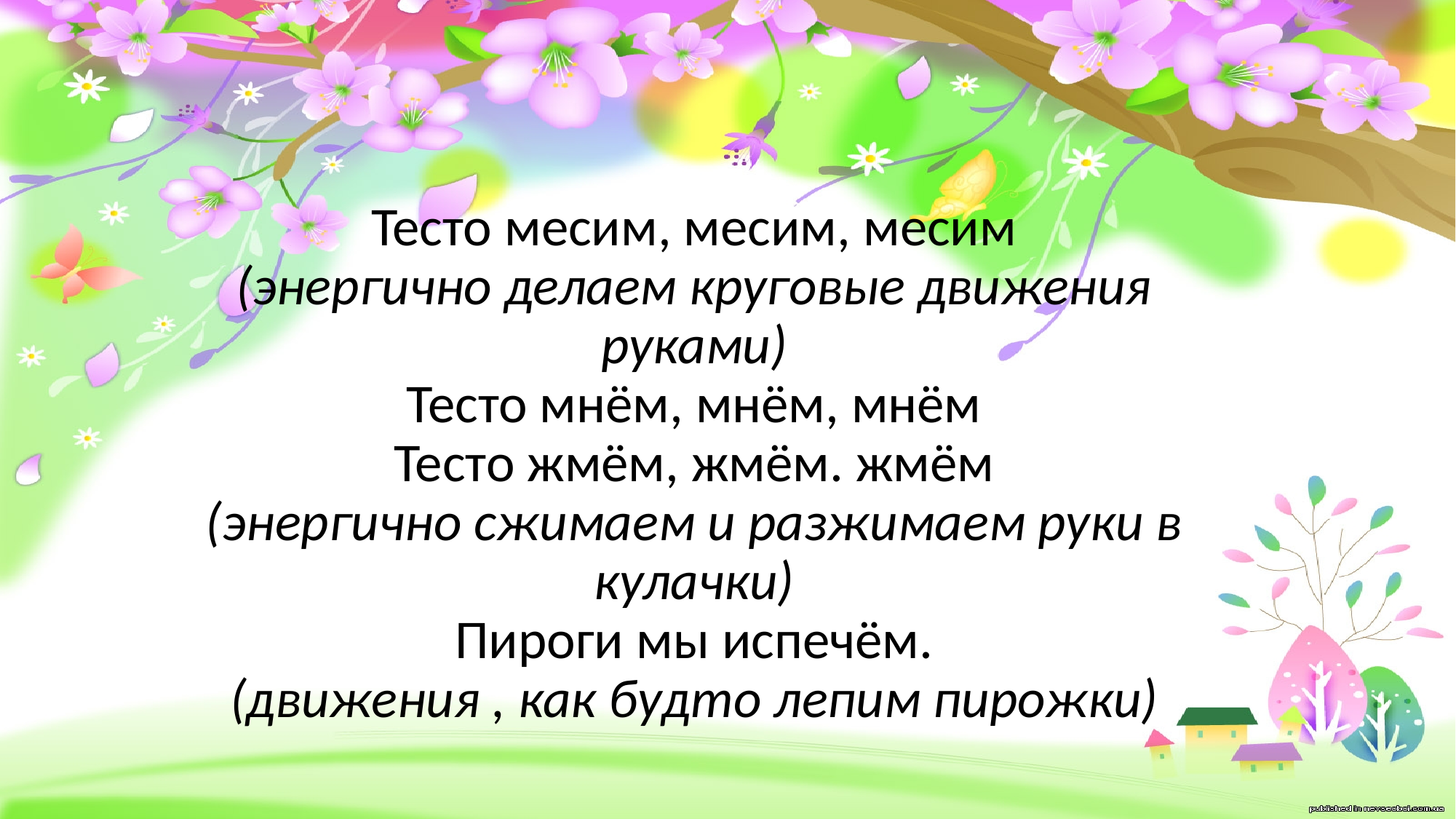

# Тесто месим, месим, месим (энергично делаем круговые движения руками) Тесто мнём, мнём, мнём Тесто жмём, жмём. жмём (энергично сжимаем и разжимаем руки в кулачки) Пироги мы испечём. (движения , как будто лепим пирожки)